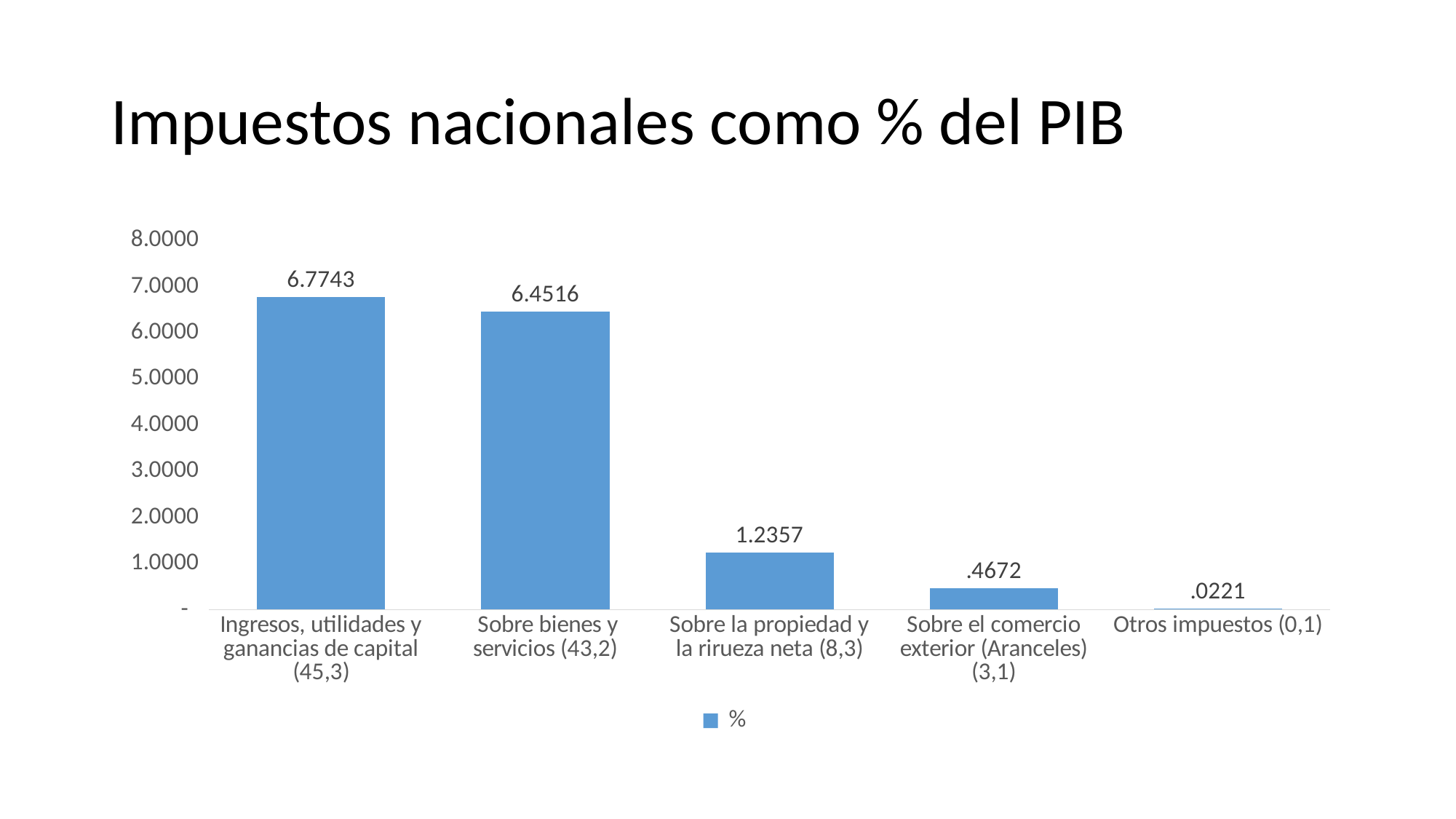

# Impuestos nacionales como % del PIB

### Chart

| Category |  %  |
|---|---|
| Ingresos, utilidades y ganancias de capital (45,3) | 6.774280160556676 |
|  Sobre bienes y servicios (43,2) | 6.45158461462507 |
| Sobre la propiedad y la rirueza neta (8,3) | 1.2357082216925563 |
| Sobre el comercio exterior (Aranceles)(3,1) | 0.4671553221321379 |
| Otros impuestos (0,1) | 0.02212364778899084 |